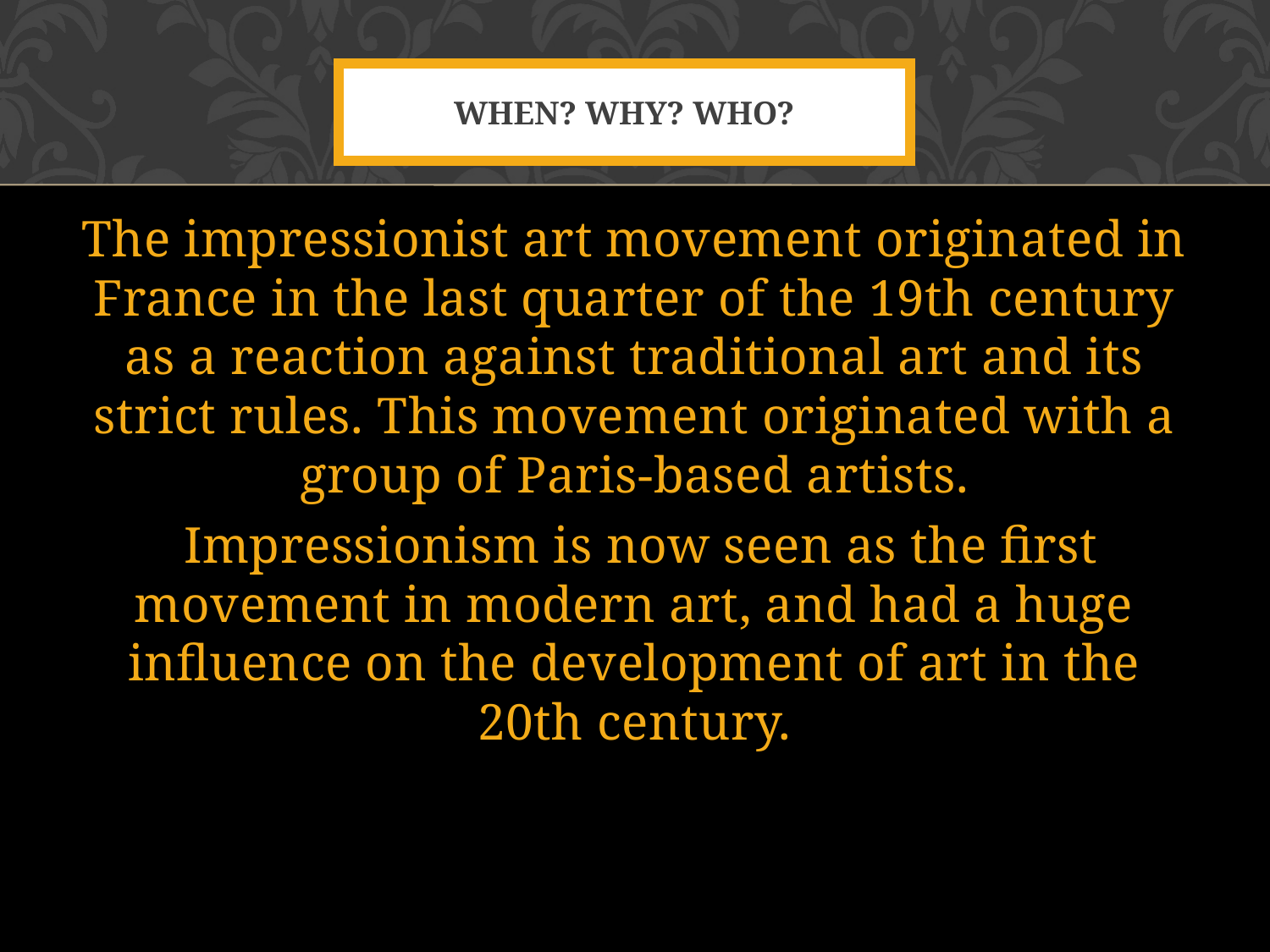

# When? Why? who?
The impressionist art movement originated in France in the last quarter of the 19th century as a reaction against traditional art and its strict rules. This movement originated with a group of Paris-based artists.
 Impressionism is now seen as the first movement in modern art, and had a huge influence on the development of art in the 20th century.